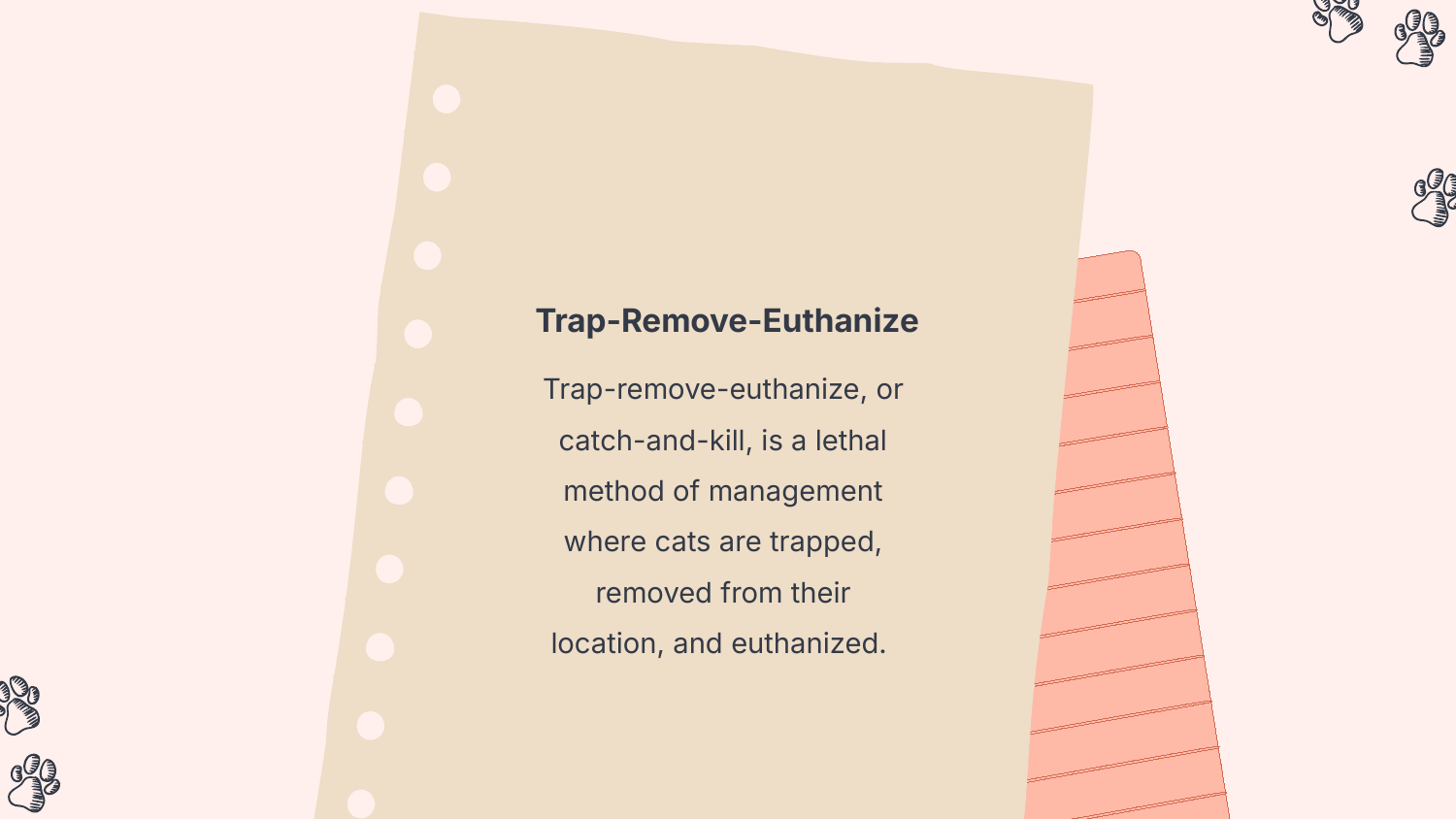

Trap-Remove-Euthanize
Trap-remove-euthanize, or catch-and-kill, is a lethal method of management where cats are trapped, removed from their location, and euthanized.